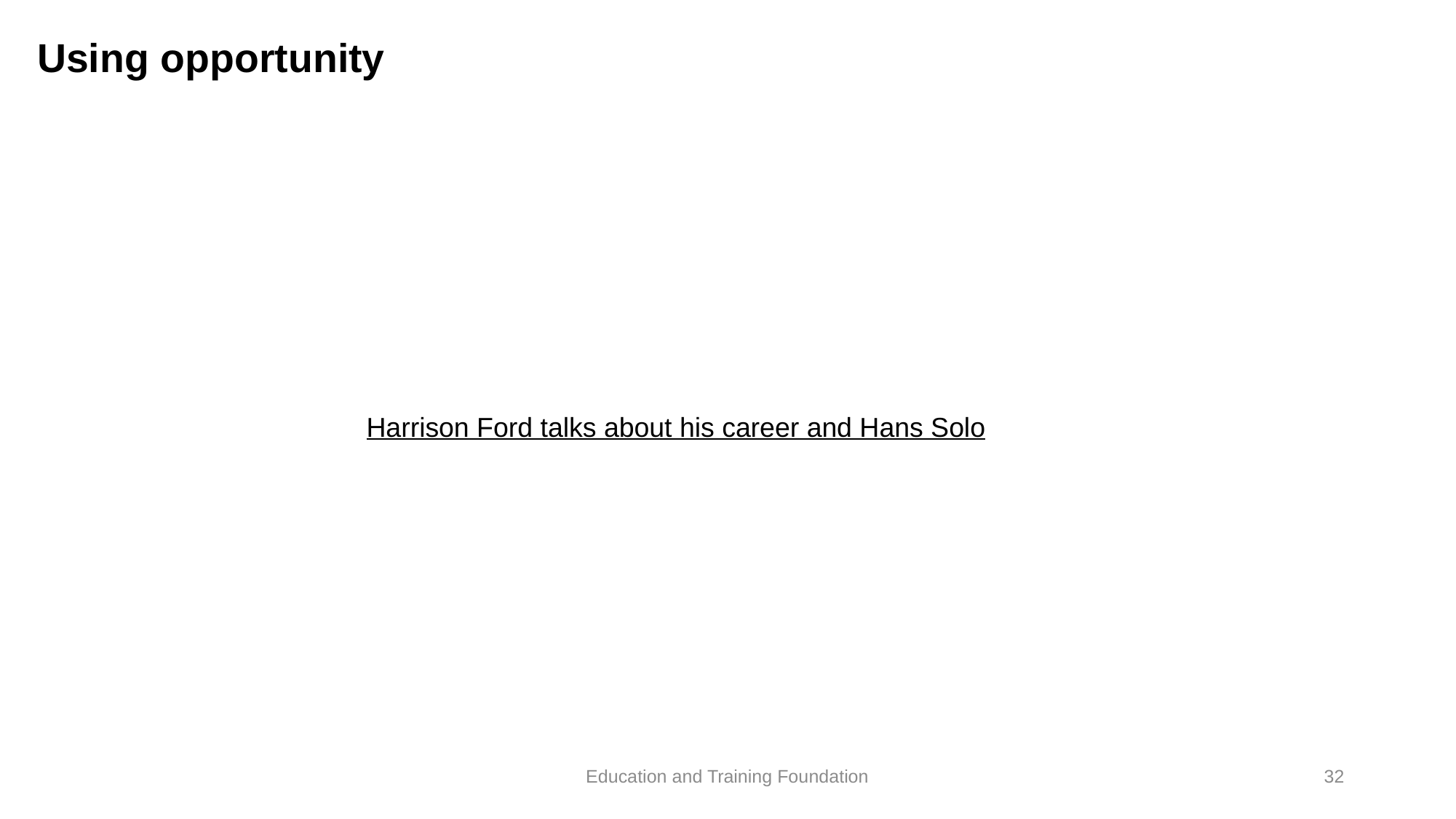

# Using opportunity
Harrison Ford talks about his career and Hans Solo
Education and Training Foundation
32